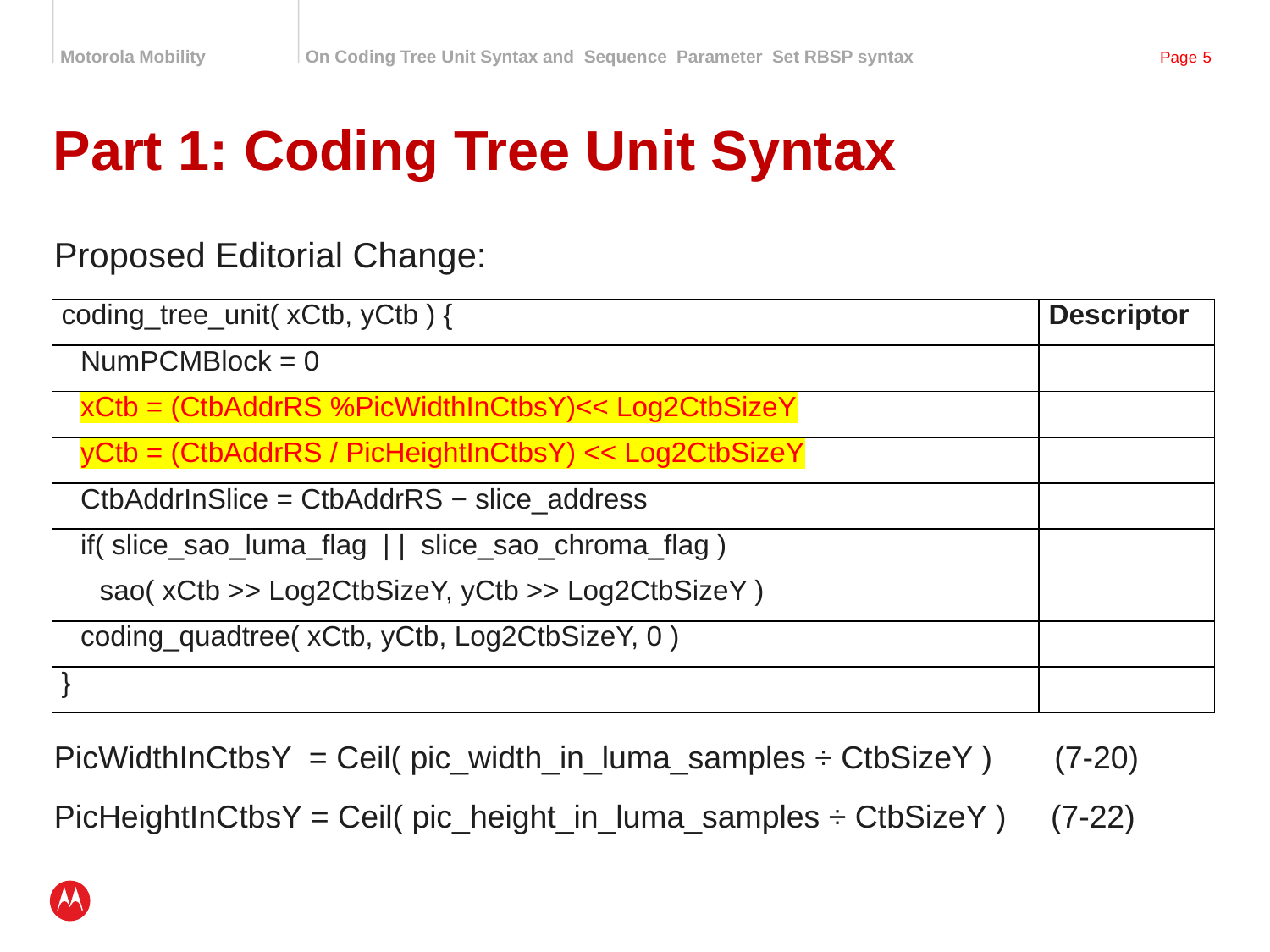

# Part 1: Coding Tree Unit Syntax
Proposed Editorial Change:
| coding\_tree\_unit( xCtb, yCtb ) { | Descriptor |
| --- | --- |
| NumPCMBlock = 0 |  |
| xCtb = (CtbAddrRS %PicWidthInCtbsY)<< Log2CtbSizeY |  |
| yCtb = (CtbAddrRS / PicHeightInCtbsY) << Log2CtbSizeY |  |
| CtbAddrInSlice = CtbAddrRS − slice\_address |  |
| if( slice\_sao\_luma\_flag | | slice\_sao\_chroma\_flag ) |  |
| sao( xCtb >> Log2CtbSizeY, yCtb >> Log2CtbSizeY ) |  |
| coding\_quadtree( xCtb, yCtb, Log2CtbSizeY, 0 ) |  |
| } |  |
PicWidthInCtbsY  = Ceil( pic_width_in_luma_samples ÷ CtbSizeY )       (7-20)
PicHeightInCtbsY = Ceil( pic_height_in_luma_samples ÷ CtbSizeY )     (7-22)